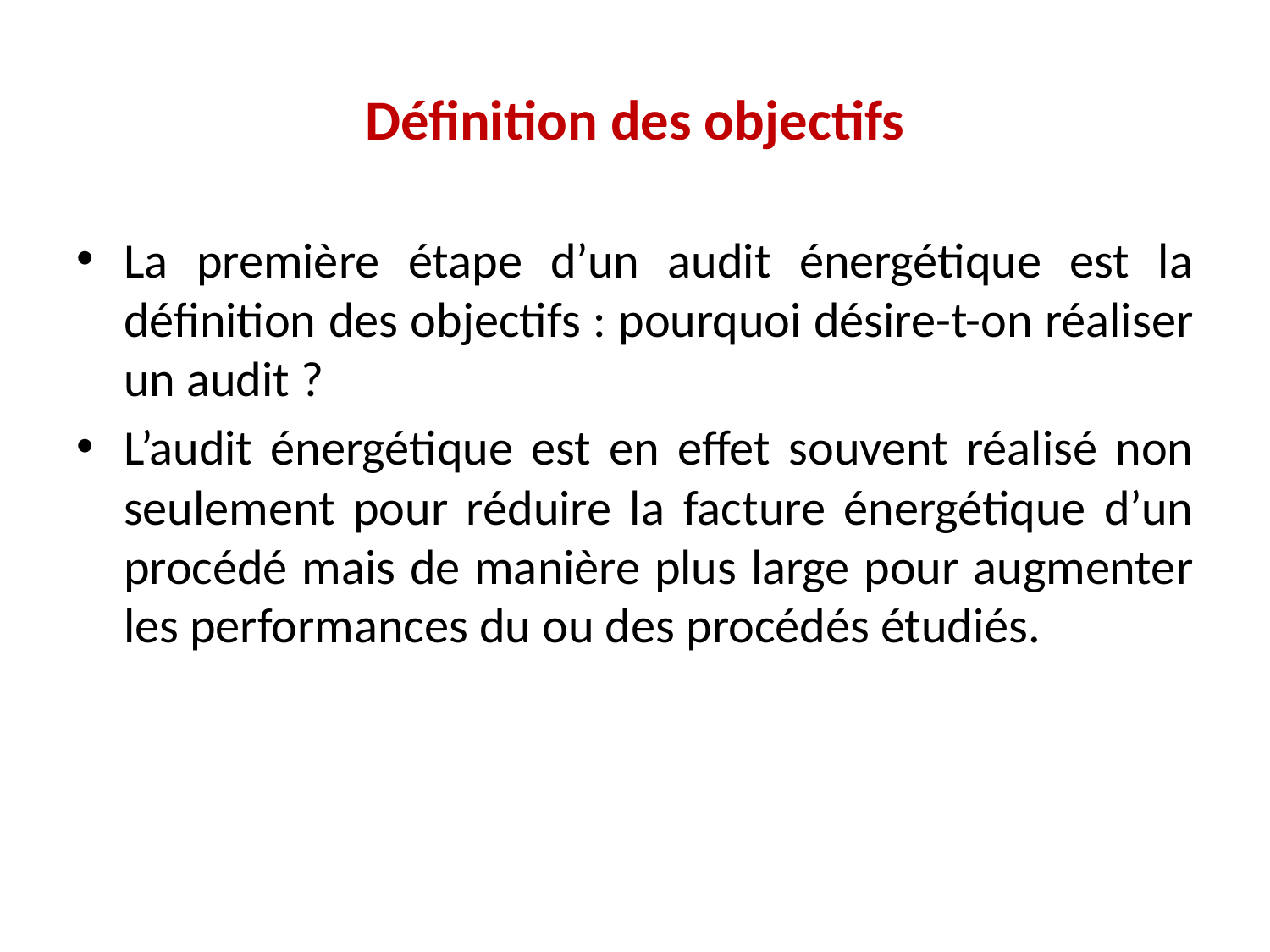

# Définition des objectifs
La première étape d’un audit énergétique est la définition des objectifs : pourquoi désire-t-on réaliser un audit ?
L’audit énergétique est en effet souvent réalisé non seulement pour réduire la facture énergétique d’un procédé mais de manière plus large pour augmenter les performances du ou des procédés étudiés.